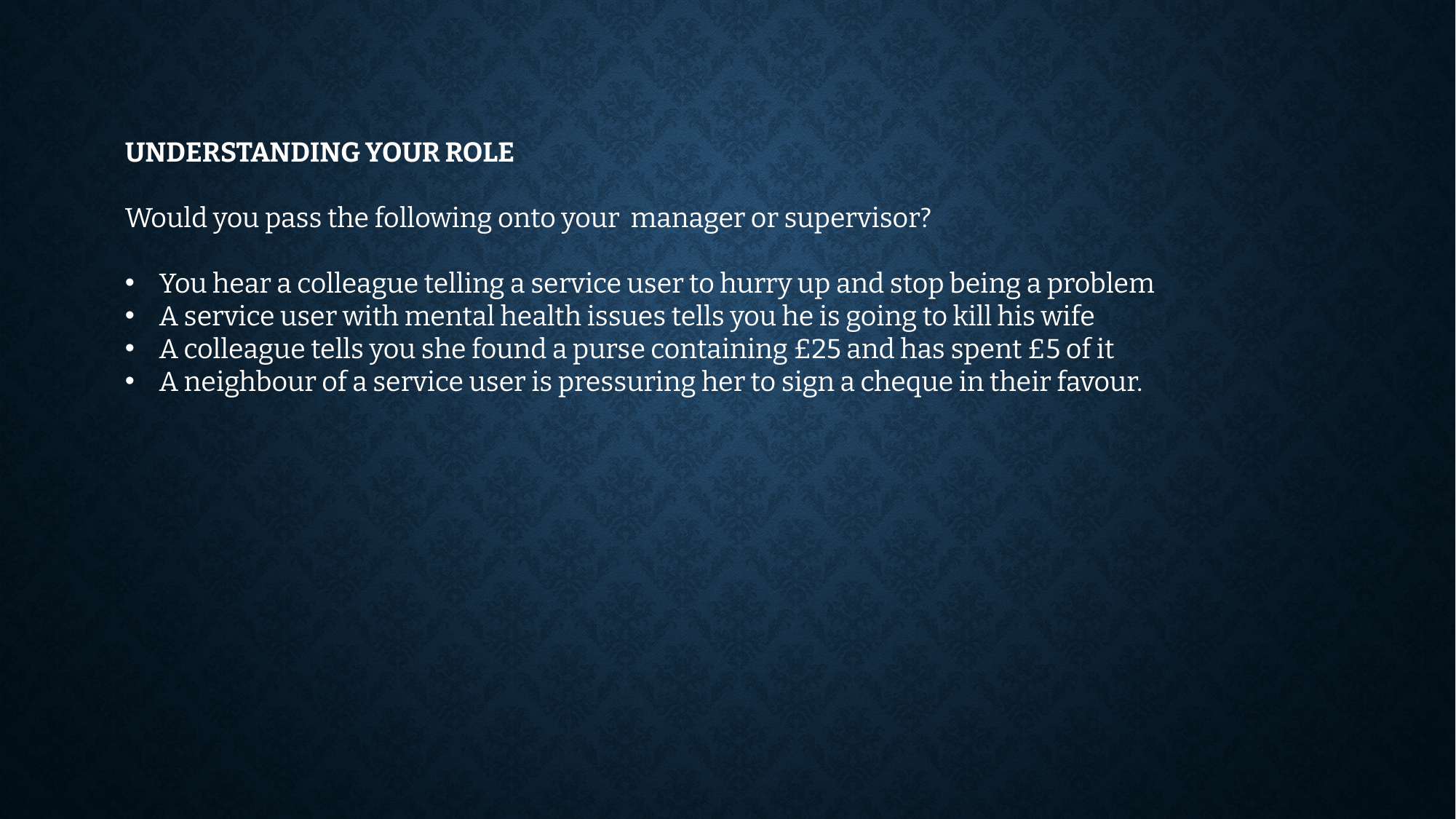

UNDERSTANDING YOUR ROLE

Would you pass the following onto your  manager or supervisor?

You hear a colleague telling a service user to hurry up and stop being a problem
A service user with mental health issues tells you he is going to kill his wife
A colleague tells you she found a purse containing £25 and has spent £5 of it
A neighbour of a service user is pressuring her to sign a cheque in their favour.